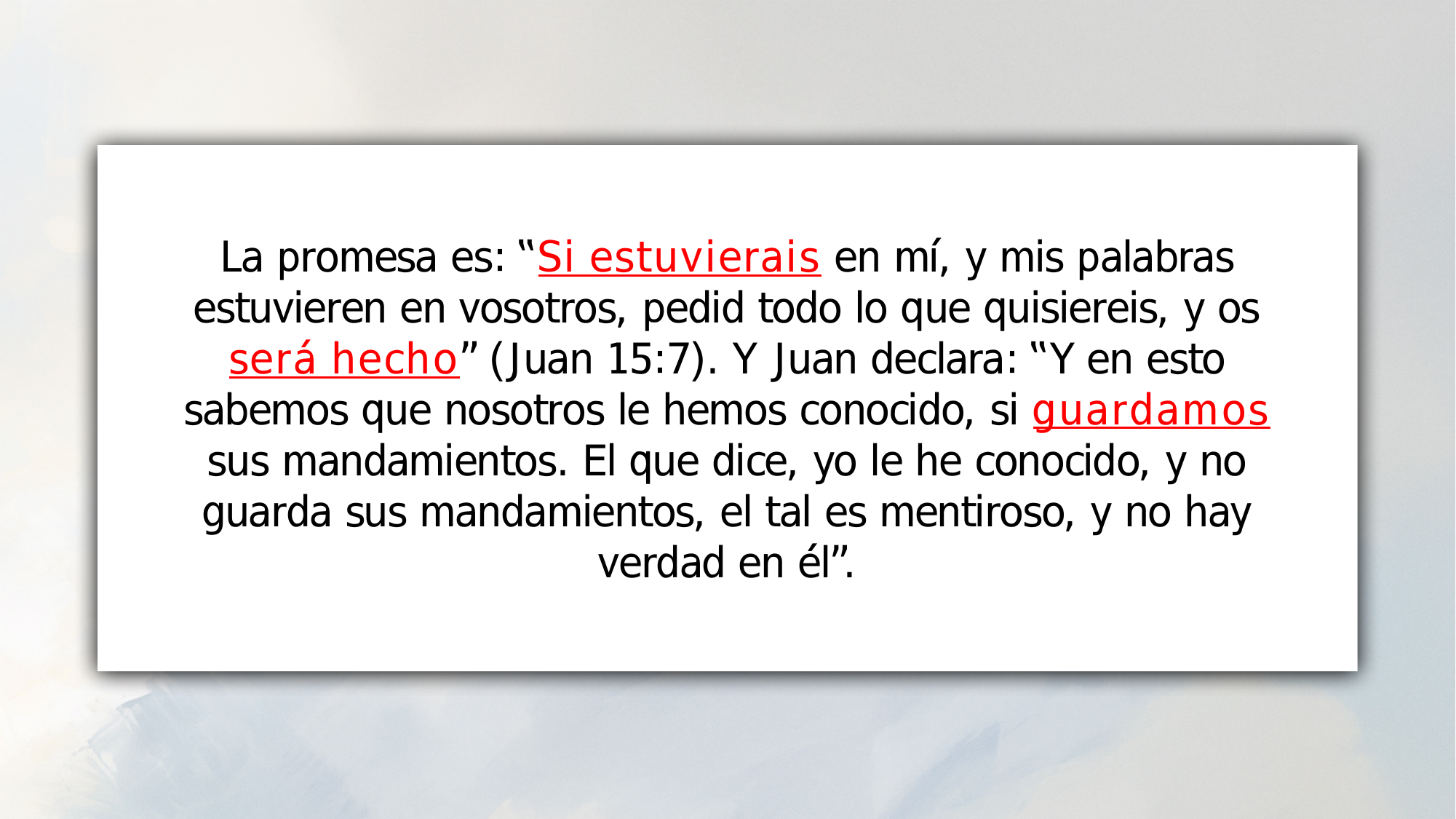

La promesa es: “Si estuvierais en mí, y mis palabras estuvieren en vosotros, pedid todo lo que quisiereis, y os será hecho” (Juan 15:7). Y Juan declara: “Y en esto sabemos que nosotros le hemos conocido, si guardamos sus mandamientos. El que dice, yo le he conocido, y no guarda sus mandamientos, el tal es mentiroso, y no hay verdad en él”.